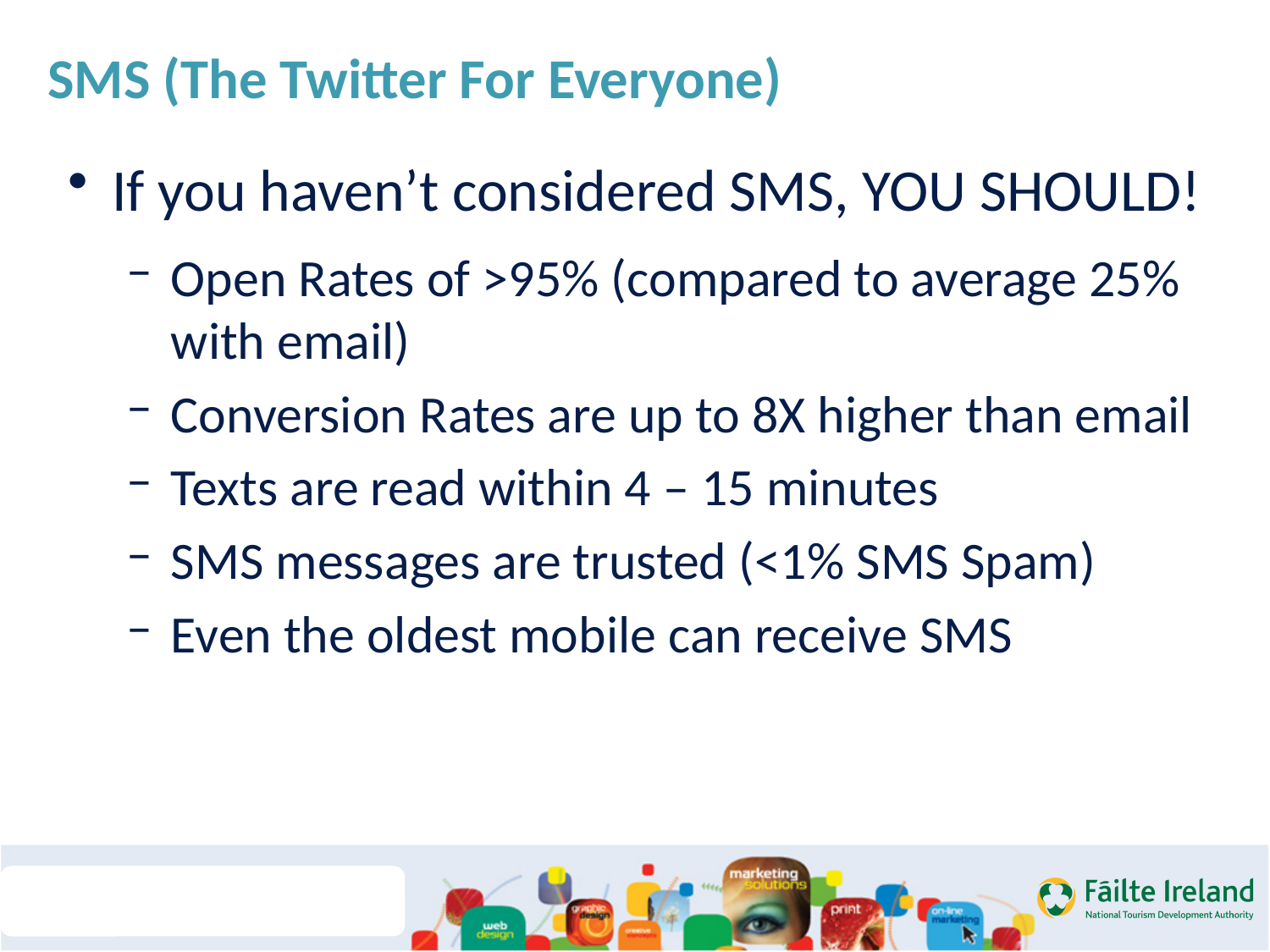

# SMS (The Twitter For Everyone)
If you haven’t considered SMS, YOU SHOULD!
Open Rates of >95% (compared to average 25% with email)
Conversion Rates are up to 8X higher than email
Texts are read within 4 – 15 minutes
SMS messages are trusted (<1% SMS Spam)
Even the oldest mobile can receive SMS